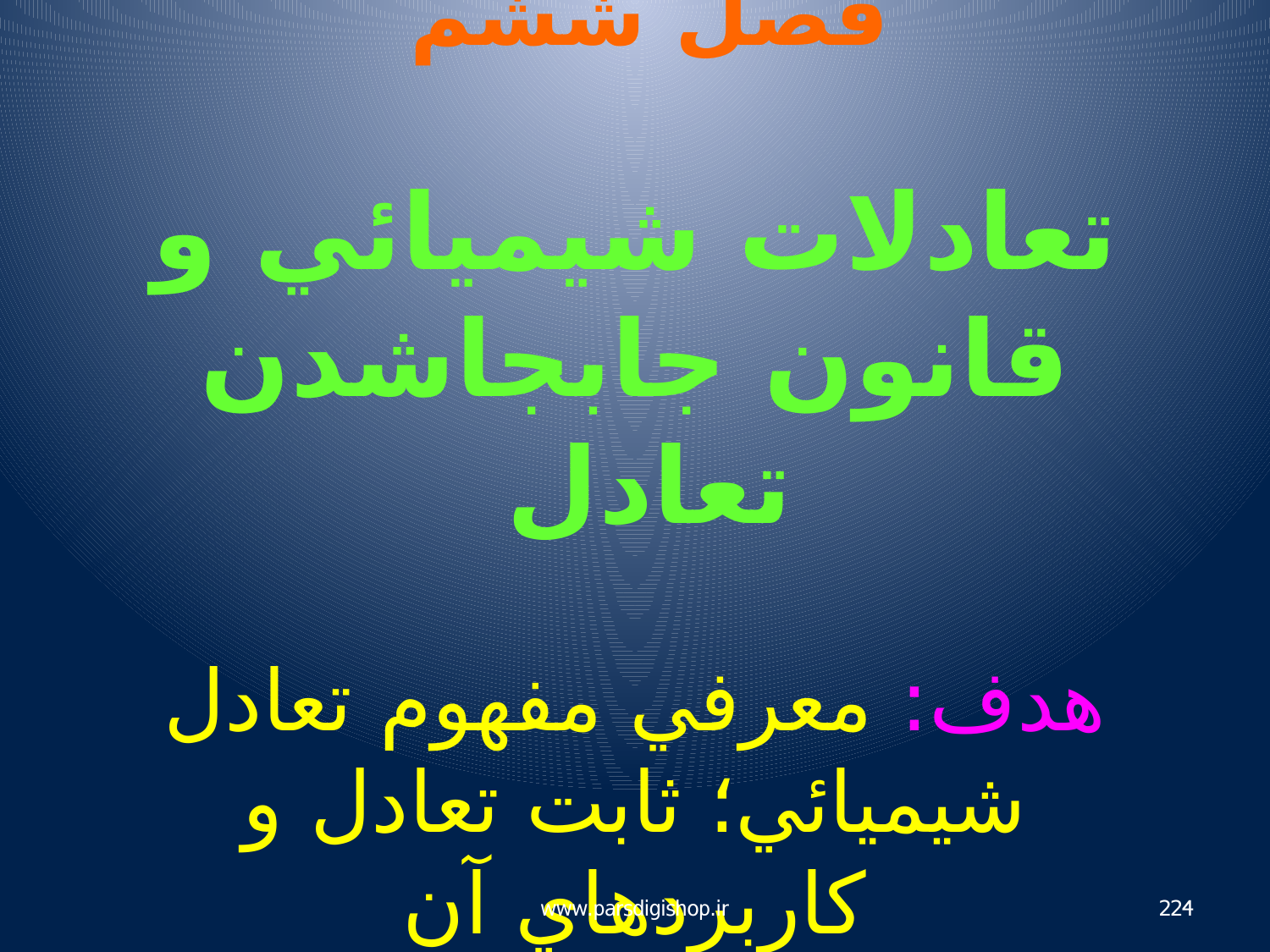

فصل ششم

تعادلات شيميائي و
 قانون جابجاشدن  تعادل

هدف: معرفي مفهوم تعادل شيميائي؛ ثابت تعادل و كاربردهاي آن
www.parsdigishop.ir
224